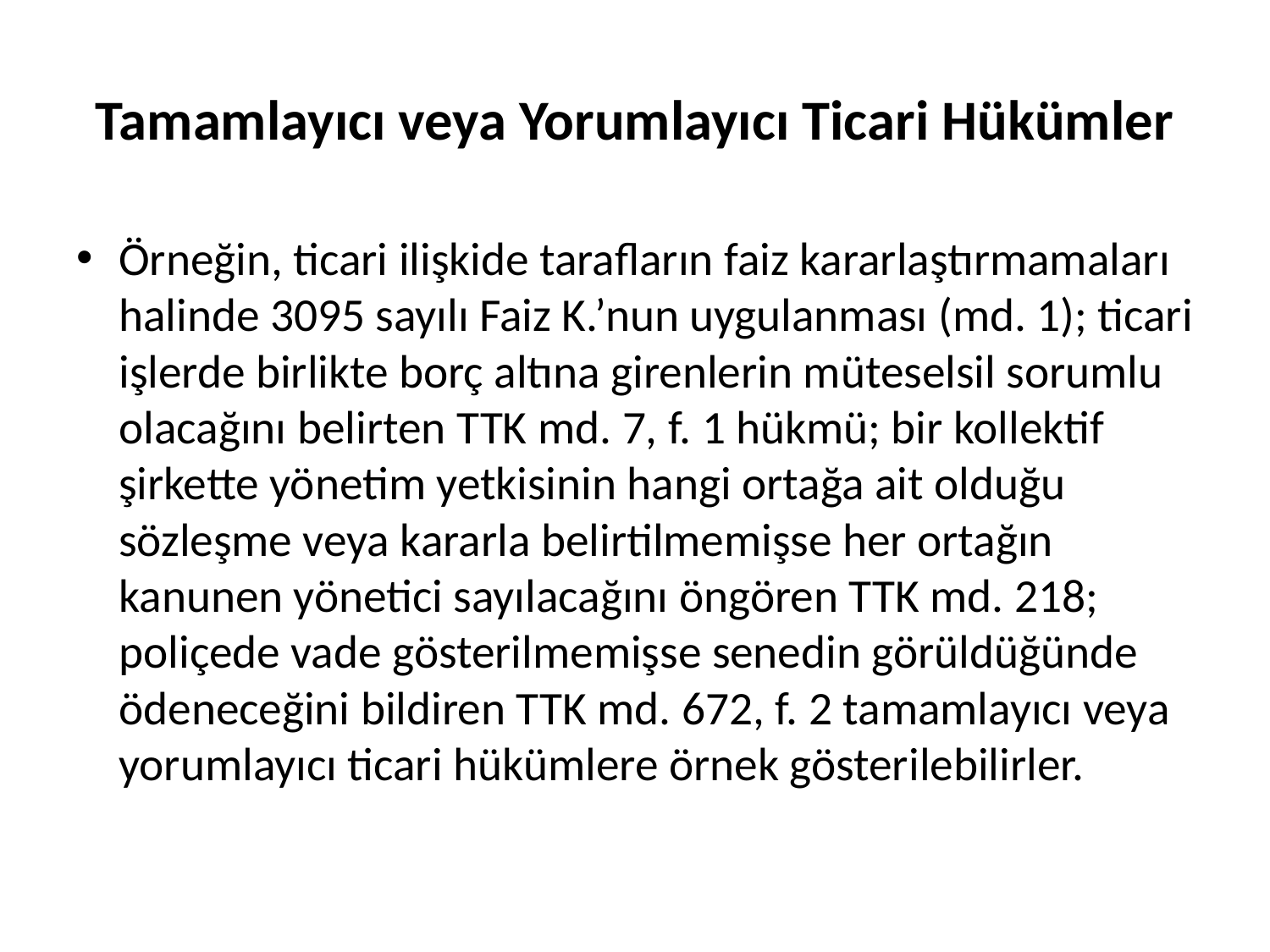

# Tamamlayıcı veya Yorumlayıcı Ticari Hükümler
Örneğin, ticari ilişkide tarafların faiz kararlaştırmamaları halinde 3095 sayılı Faiz K.’nun uygulanması (md. 1); ticari işlerde birlikte borç altına girenlerin müteselsil sorumlu olacağını belirten TTK md. 7, f. 1 hükmü; bir kollektif şirkette yönetim yetkisinin hangi ortağa ait olduğu sözleşme veya kararla belirtilmemişse her ortağın kanunen yönetici sayılacağını öngören TTK md. 218; poliçede vade gösterilmemişse senedin görüldüğünde ödeneceğini bildiren TTK md. 672, f. 2 tamamlayıcı veya yorumlayıcı ticari hükümlere örnek gösterilebilirler.